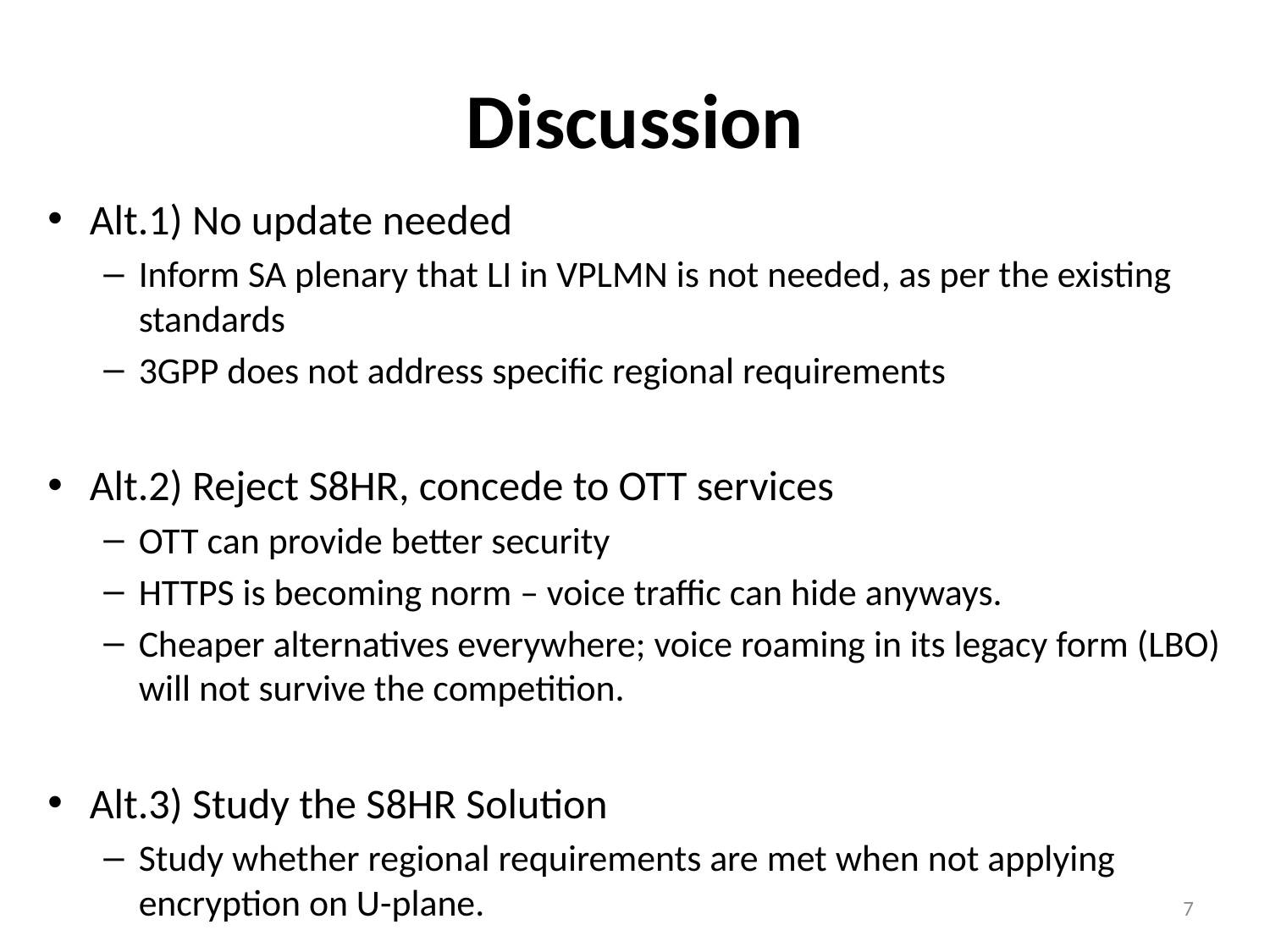

# Discussion
Alt.1) No update needed
Inform SA plenary that LI in VPLMN is not needed, as per the existing standards
3GPP does not address specific regional requirements

Alt.2) Reject S8HR, concede to OTT services
OTT can provide better security
HTTPS is becoming norm – voice traffic can hide anyways.
Cheaper alternatives everywhere; voice roaming in its legacy form (LBO) will not survive the competition.

Alt.3) Study the S8HR Solution
Study whether regional requirements are met when not applying encryption on U-plane.

7